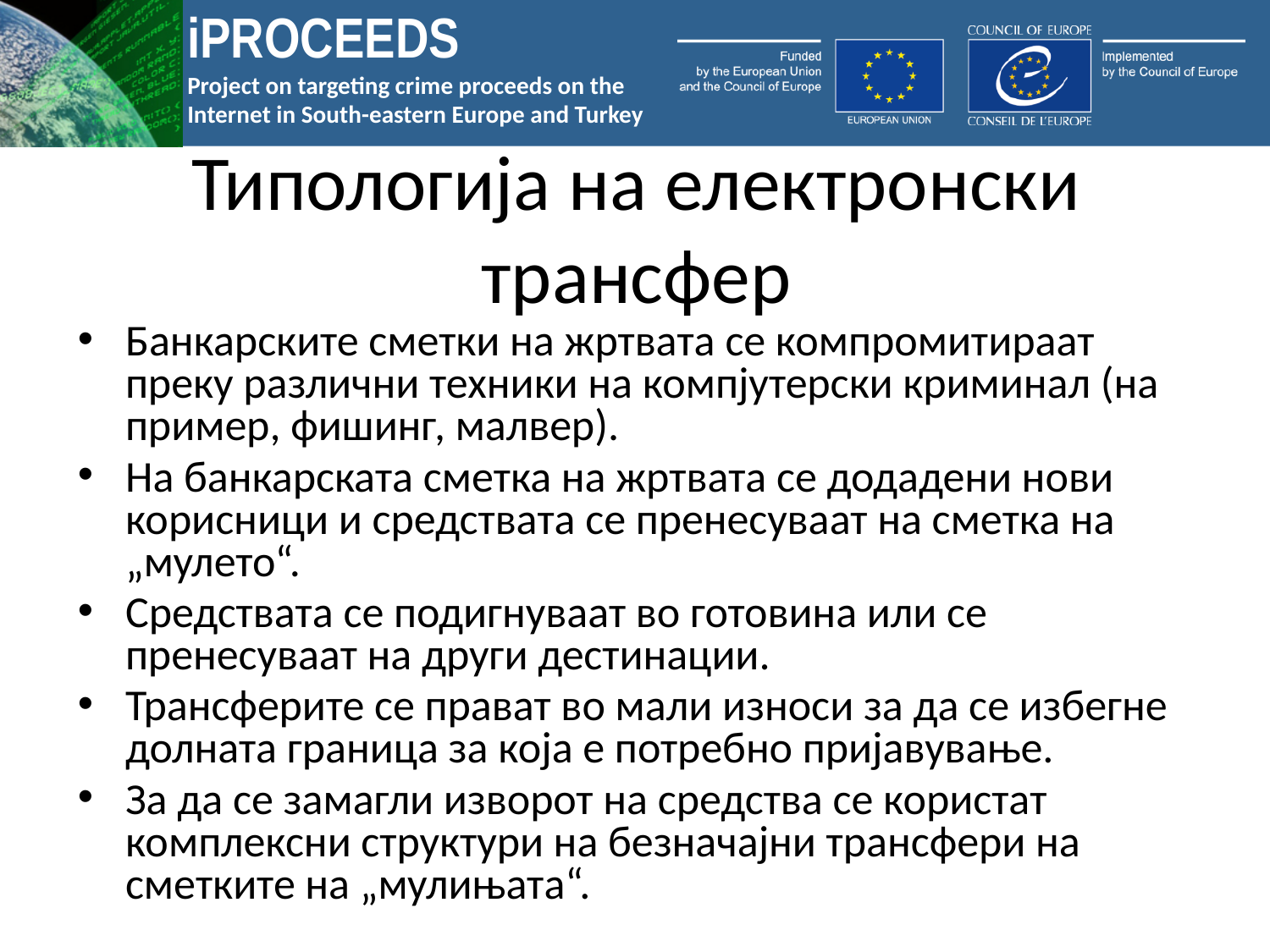

# Типологија на електронски трансфер
Банкарските сметки на жртвата се компромитираат преку различни техники на компјутерски криминал (на пример, фишинг, малвер).
На банкарската сметка на жртвата се додадени нови корисници и средствата се пренесуваат на сметка на „мулето“.
Средствата се подигнуваат во готовина или се пренесуваат на други дестинации.
Трансферите се прават во мали износи за да се избегне долната граница за која е потребно пријавување.
За да се замагли изворот на средства се користат комплексни структури на безначајни трансфери на сметките на „мулињата“.